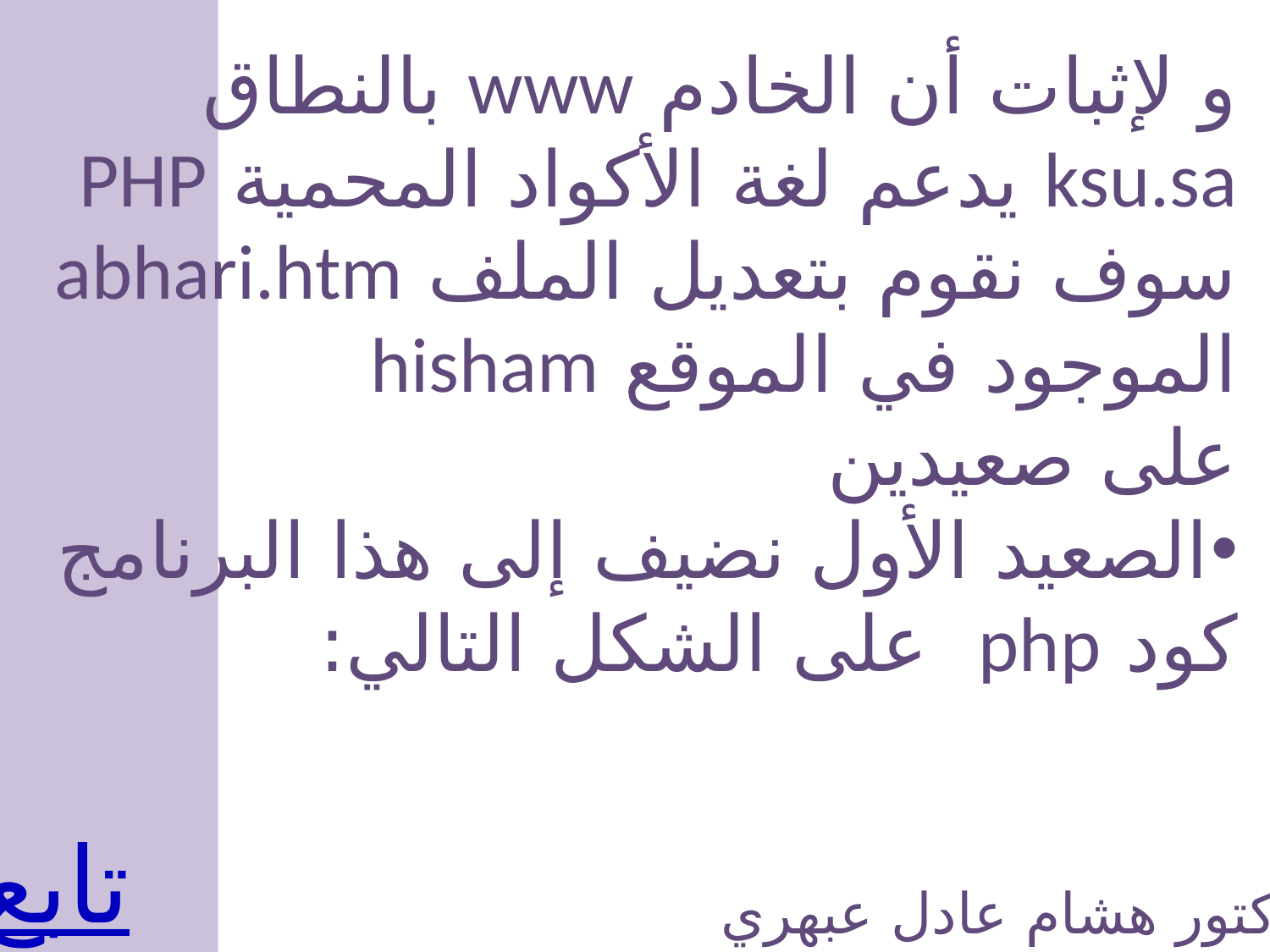

و لإثبات أن الخادم www بالنطاق ksu.sa يدعم لغة الأكواد المحمية PHP
سوف نقوم بتعديل الملف abhari.htm الموجود في الموقع hisham
على صعيدين
الصعيد الأول نضيف إلى هذا البرنامج كود php  على الشكل التالي:
تابع
الدكتور هشام عادل عبهري